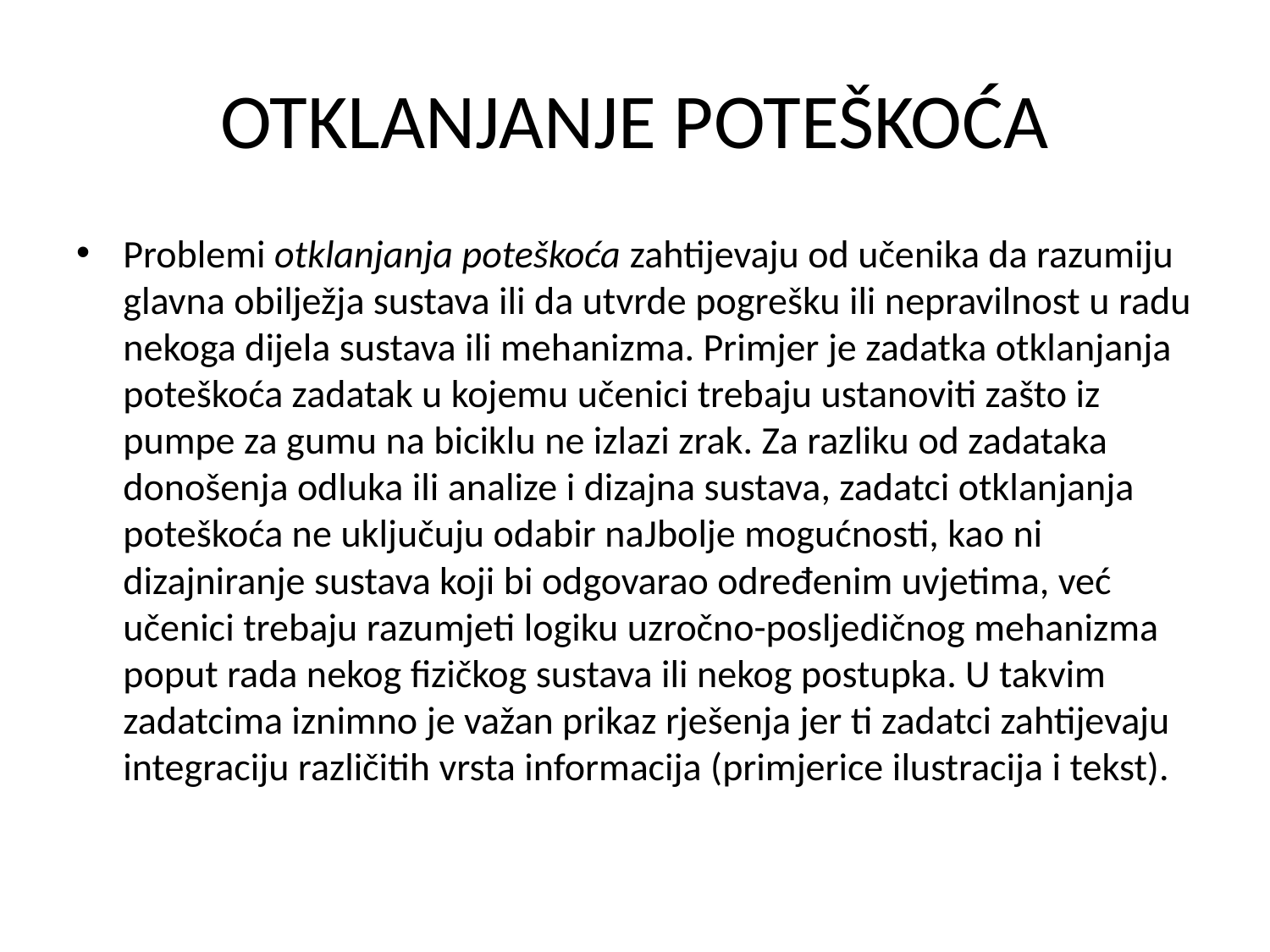

# OTKLANJANJE POTEŠKOĆA
Problemi otklanjanja poteškoća zahtijevaju od učenika da razumiju glavna obilježja sustava ili da utvrde pogrešku ili nepravilnost u radu nekoga dijela sustava ili mehanizma. Primjer je zadatka otklanjanja poteškoća zadatak u kojemu učenici trebaju ustanoviti zašto iz pumpe za gumu na biciklu ne izlazi zrak. Za razliku od zadataka donošenja odluka ili analize i dizajna sustava, zadatci otklanjanja poteškoća ne uključuju odabir naJbolje mogućnosti, kao ni dizajniranje sustava koji bi odgovarao određenim uvjetima, već učenici trebaju razumjeti logiku uzročno-posljedičnog mehanizma poput rada nekog fizičkog sustava ili nekog postupka. U takvim zadatcima iznimno je važan prikaz rješenja jer ti zadatci zahtijevaju integraciju različitih vrsta informacija (primjerice ilustracija i tekst).